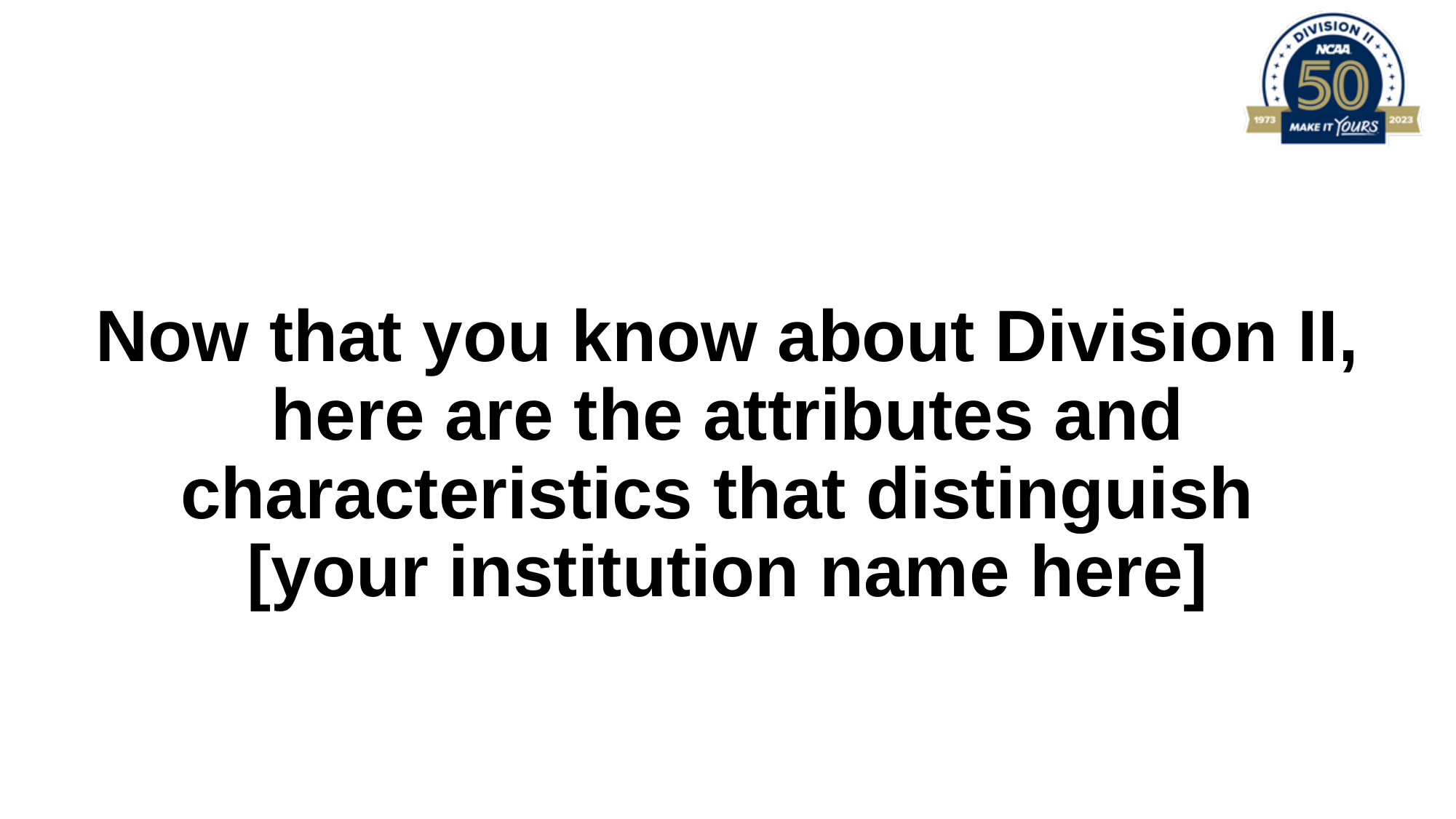

Now that you know about Division II, here are the attributes and characteristics that distinguish
[your institution name here]